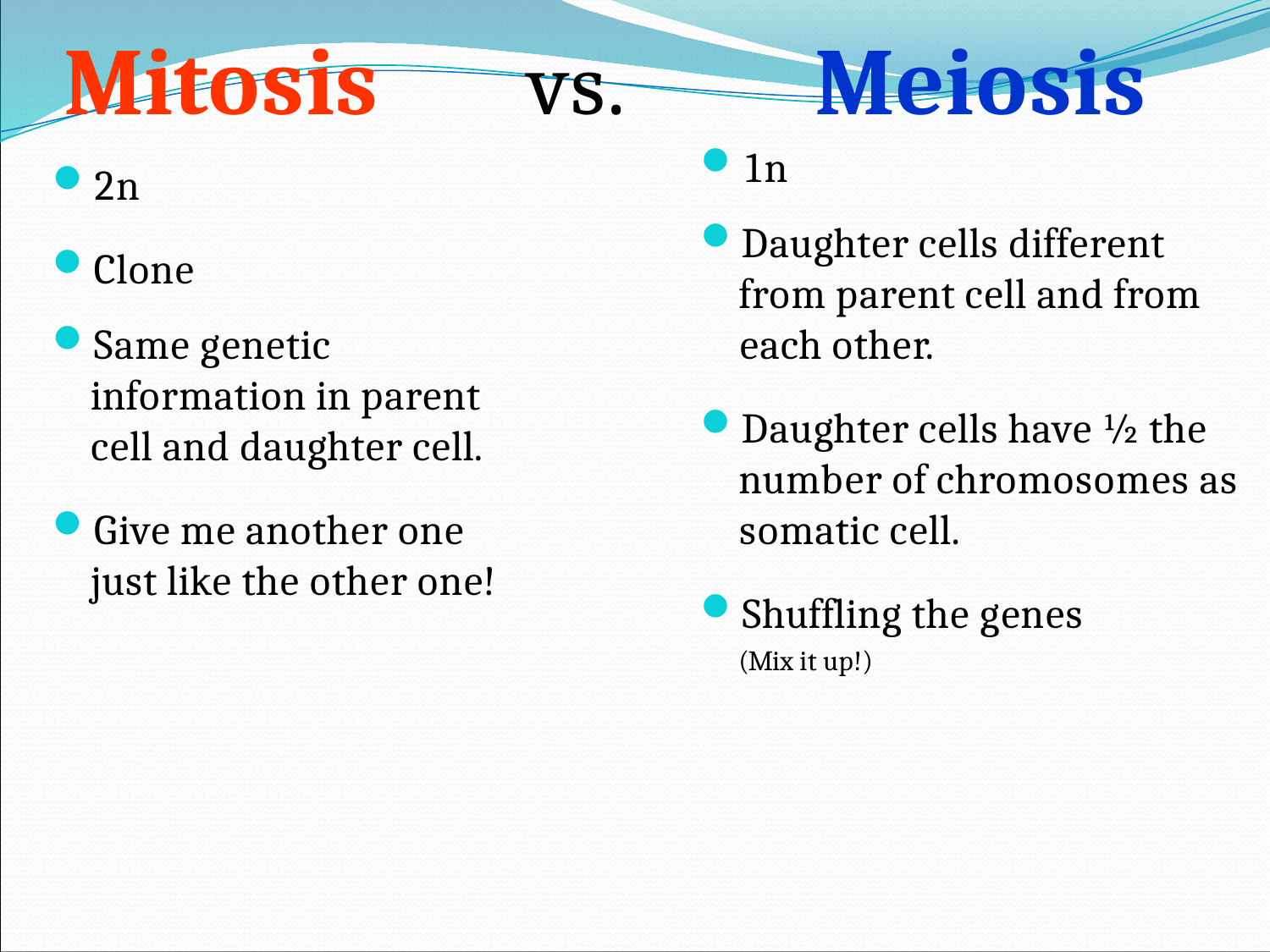

# Mitosis       vs.         Meiosis
1n

Daughter cells different from parent cell and from each other.

Daughter cells have ½ the number of chromosomes as somatic cell.

Shuffling the genes
	(Mix it up!)
2n

Clone

Same genetic information in parent cell and daughter cell.

Give me another one just like the other one!